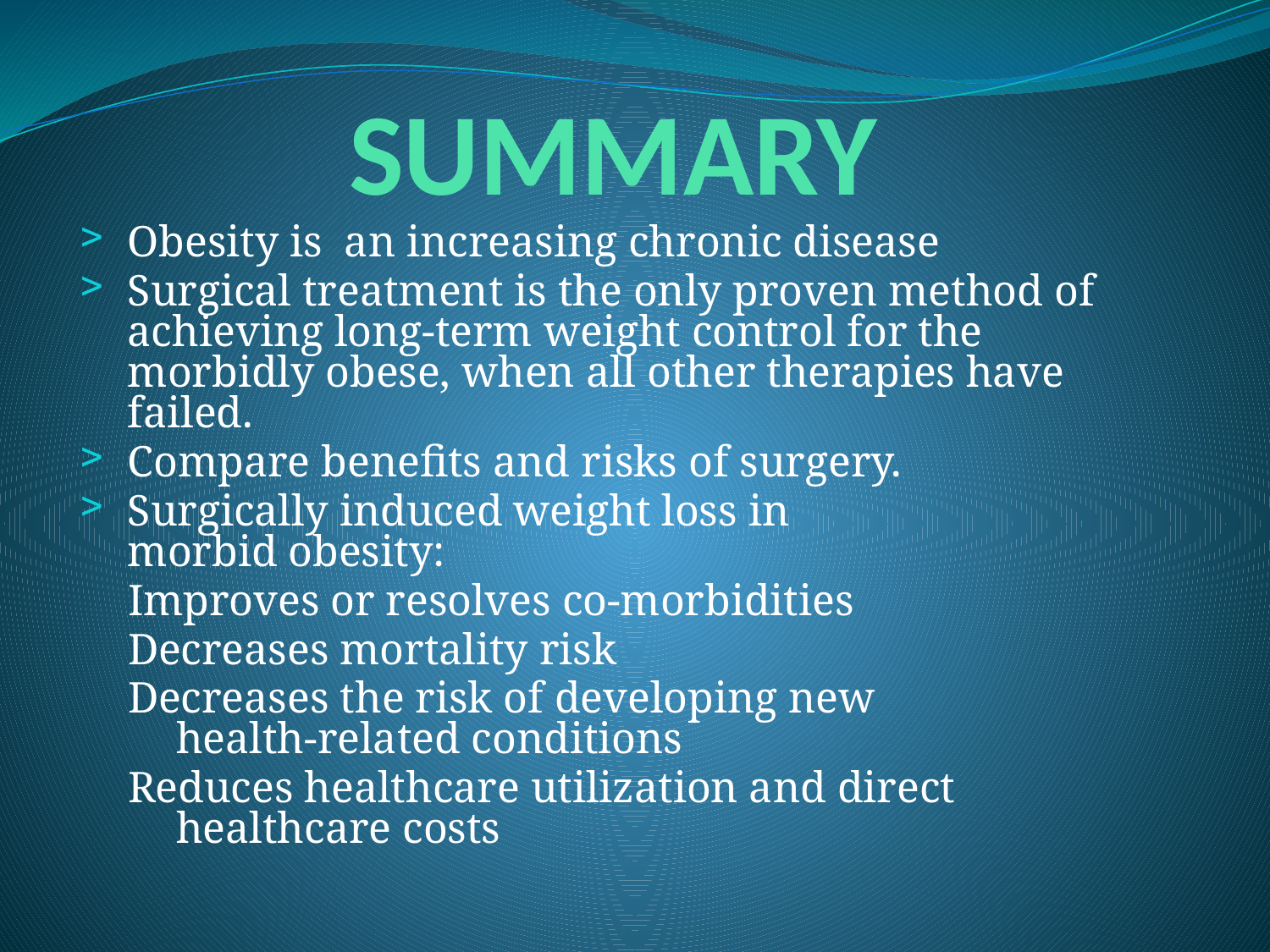

# SUMMARY
Obesity is  an increasing chronic disease
Surgical treatment is the only proven method of achieving long-term weight control for the morbidly obese, when all other therapies have failed.
Compare benefits and risks of surgery.
Surgically induced weight loss in
morbid obesity:
Improves or resolves co-morbidities
Decreases mortality risk
Decreases the risk of developing new
health-related conditions
Reduces healthcare utilization and direct
healthcare costs